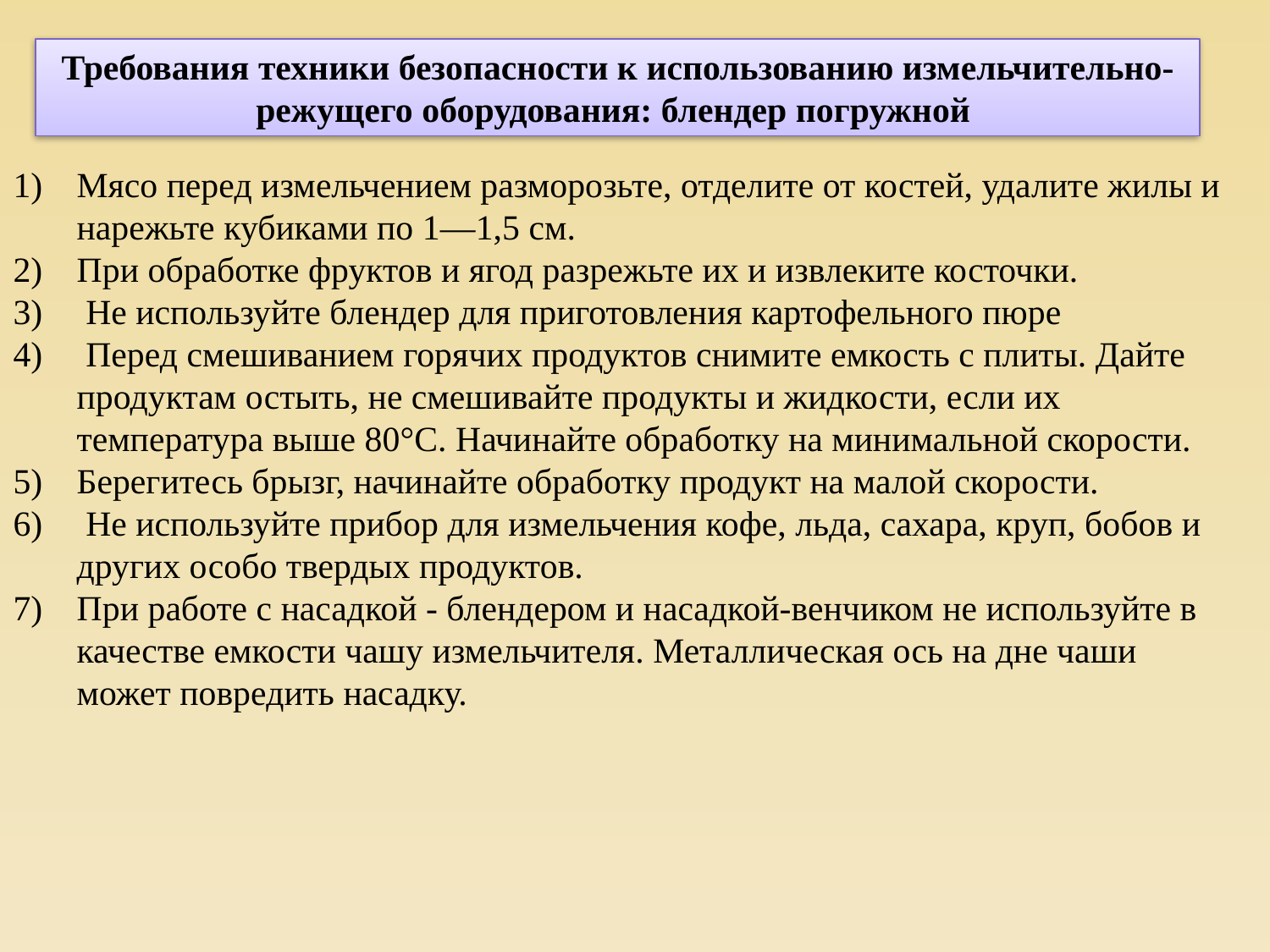

Требования техники безопасности к использованию измельчительно-режущего оборудования: блендер погружной
Мясо перед измельчением разморозьте, отделите от костей, удалите жилы и нарежьте кубиками по 1—1,5 см.
При обработке фруктов и ягод разрежьте их и извлеките косточки.
 Не используйте блендер для приготовления картофельного пюре
 Перед смешиванием горячих продуктов снимите емкость с плиты. Дайте продуктам остыть, не смешивайте продукты и жидкости, если их температура выше 80°С. Начинайте обработку на минимальной скорости.
Берегитесь брызг, начинайте обработку продукт на малой скорости.
 Не используйте прибор для измельчения кофе, льда, сахара, круп, бобов и других особо твердых продуктов.
При работе с насадкой - блендером и насадкой-венчиком не используйте в качестве емкости чашу измельчителя. Металлическая ось на дне чаши может повредить насадку.